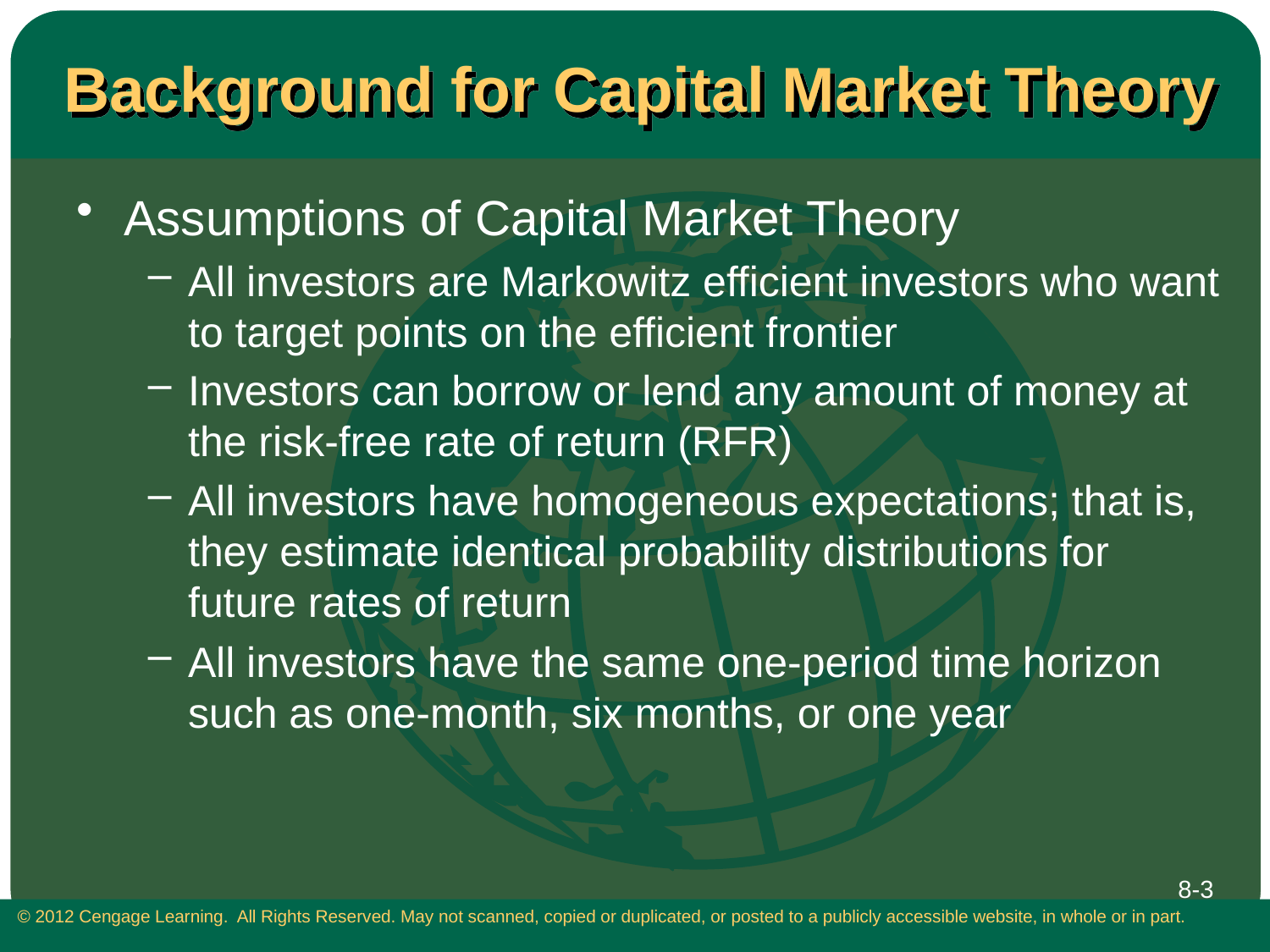

# Background for Capital Market Theory
Assumptions of Capital Market Theory
All investors are Markowitz efficient investors who want to target points on the efficient frontier
Investors can borrow or lend any amount of money at the risk-free rate of return (RFR)
All investors have homogeneous expectations; that is, they estimate identical probability distributions for future rates of return
All investors have the same one-period time horizon such as one-month, six months, or one year
8-3
 © 2012 Cengage Learning.  All Rights Reserved. May not scanned, copied or duplicated, or posted to a publicly accessible website, in whole or in part.